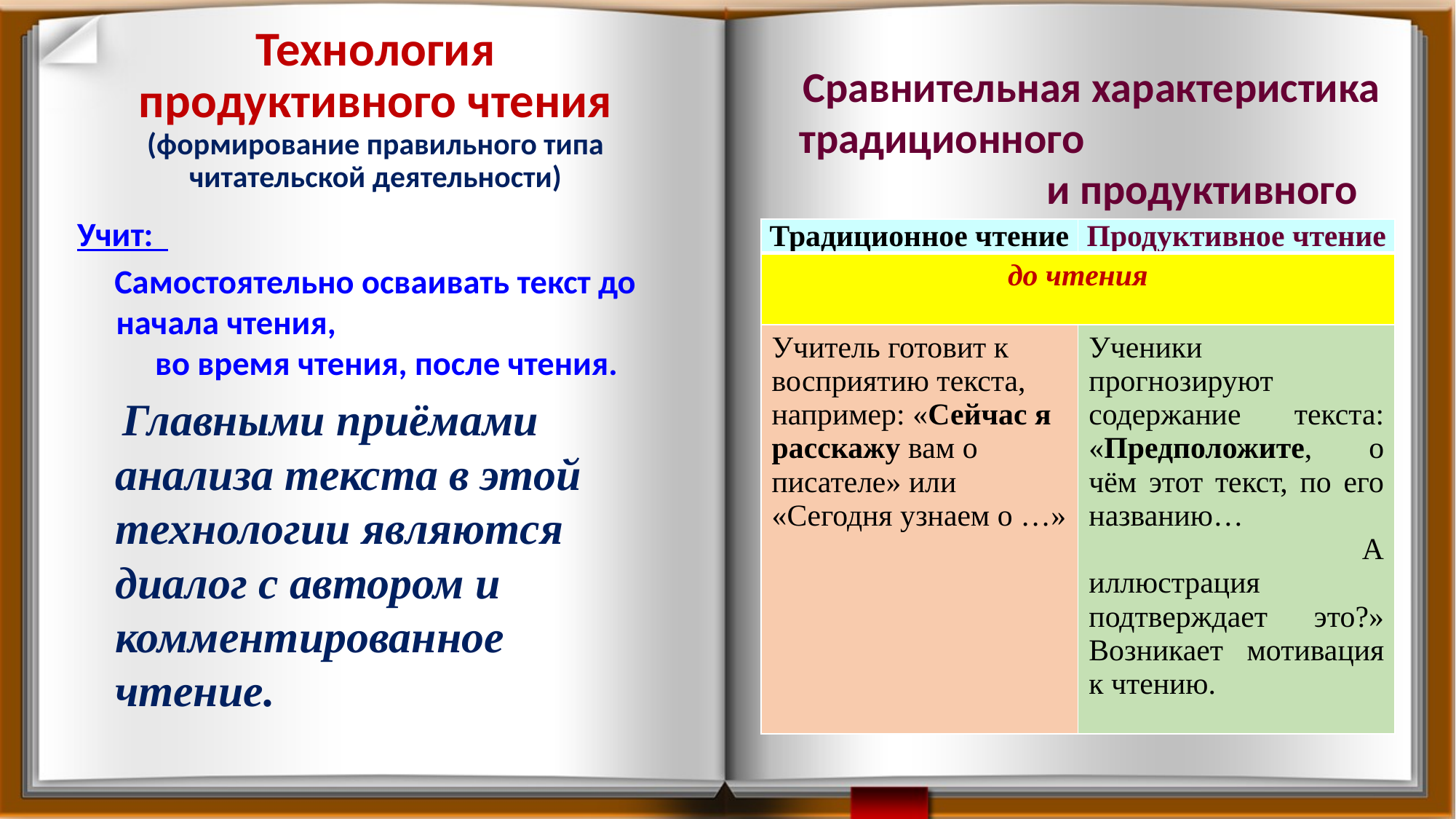

Сравнительная характеристика традиционного                                                       и продуктивного чтения

# Технология продуктивного чтения (формирование правильного типа читательской деятельности)
Учит:
    Самостоятельно осваивать текст до начала чтения,                                           во время чтения, после чтения.
    Главными приёмами анализа текста в этой технологии являются диалог с автором и комментированное чтение.

| Традиционное чтение | Продуктивное чтение |
| --- | --- |
| до чтения |  |
| Учитель готовит к восприятию текста, например: «Сейчас я расскажу вам о писателе» или «Сегодня узнаем о …» | Ученики прогнозируют содержание текста: «Предположите, о чём этот текст, по его названию… А иллюстрация подтверждает это?» Возникает мотивация к чтению. |